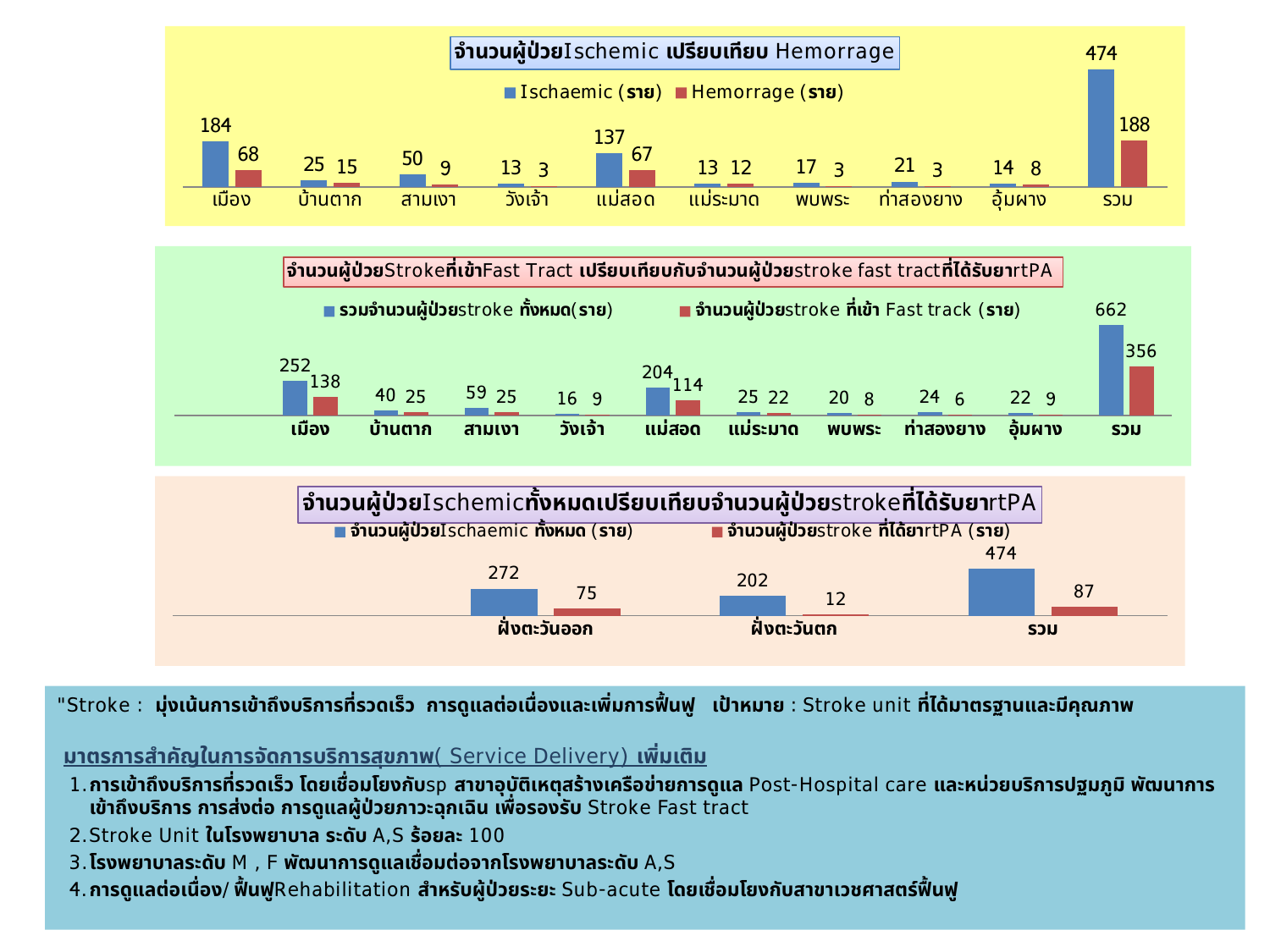

### Chart: จำนวนผู้ป่วยIschemic เปรียบเทียบ Hemorrage

| Category | Ischaemic (ราย) | Hemorrage (ราย) |
|---|---|---|
| เมือง | 184.0 | 68.0 |
| บ้านตาก | 25.0 | 15.0 |
| สามเงา | 50.0 | 9.0 |
| วังเจ้า | 13.0 | 3.0 |
| แม่สอด | 137.0 | 67.0 |
| แม่ระมาด | 13.0 | 12.0 |
| พบพระ | 17.0 | 3.0 |
| ท่าสองยาง | 21.0 | 3.0 |
| อุ้มผาง | 14.0 | 8.0 |
| รวม | 474.0 | 188.0 |

### Chart: จำนวนผู้ป่วยStrokeที่เข้าFast Tract เปรียบเทียบกับจำนวนผู้ป่วยstroke fast tractที่ได้รับยาrtPA

| Category | รวมจำนวนผู้ป่วยstroke ทั้งหมด(ราย) | จำนวนผู้ป่วยstroke ที่เข้า Fast track (ราย) |
|---|---|---|
|  | None | None |
| เมือง | 252.0 | 138.0 |
| บ้านตาก | 40.0 | 25.0 |
| สามเงา | 59.0 | 25.0 |
| วังเจ้า | 16.0 | 9.0 |
| แม่สอด | 204.0 | 114.0 |
| แม่ระมาด | 25.0 | 22.0 |
| พบพระ | 20.0 | 8.0 |
| ท่าสองยาง | 24.0 | 6.0 |
| อุ้มผาง | 22.0 | 9.0 |
| รวม | 662.0 | 356.0 |

### Chart: จำนวนผู้ป่วยIschemicทั้งหมดเปรียบเทียบจำนวนผู้ป่วยstrokeที่ได้รับยาrtPA

| Category | จำนวนผู้ป่วยIschaemic ทั้งหมด (ราย) | จำนวนผู้ป่วยstroke ที่ได้ยาrtPA (ราย) |
|---|---|---|
|  | None | None |
| ฝั่งตะวันออก | 272.0 | 75.0 |
| ฝั่งตะวันตก | 202.0 | 12.0 |
| รวม | 474.0 | 87.0 |
"Stroke :  มุ่งเน้นการเข้าถึงบริการที่รวดเร็ว  การดูแลต่อเนื่องและเพิ่มการฟื้นฟู   เป้าหมาย : Stroke unit ที่ได้มาตรฐานและมีคุณภาพ
 มาตรการสำคัญในการจัดการบริการสุขภาพ( Service Delivery) เพิ่มเติม
การเข้าถึงบริการที่รวดเร็ว โดยเชื่อมโยงกับsp สาขาอุบัติเหตุสร้างเครือข่ายการดูแล Post-Hospital care และหน่วยบริการปฐมภูมิ พัฒนาการเข้าถึงบริการ การส่งต่อ การดูแลผู้ป่วยภาวะฉุกเฉิน เพื่อรองรับ Stroke Fast tract
Stroke Unit ในโรงพยาบาล ระดับ A,S ร้อยละ 100
โรงพยาบาลระดับ M , F พัฒนาการดูแลเชื่อมต่อจากโรงพยาบาลระดับ A,S
การดูแลต่อเนื่อง/ฟื้นฟูRehabilitation สำหรับผู้ป่วยระยะ Sub-acute โดยเชื่อมโยงกับสาขาเวชศาสตร์ฟื้นฟู